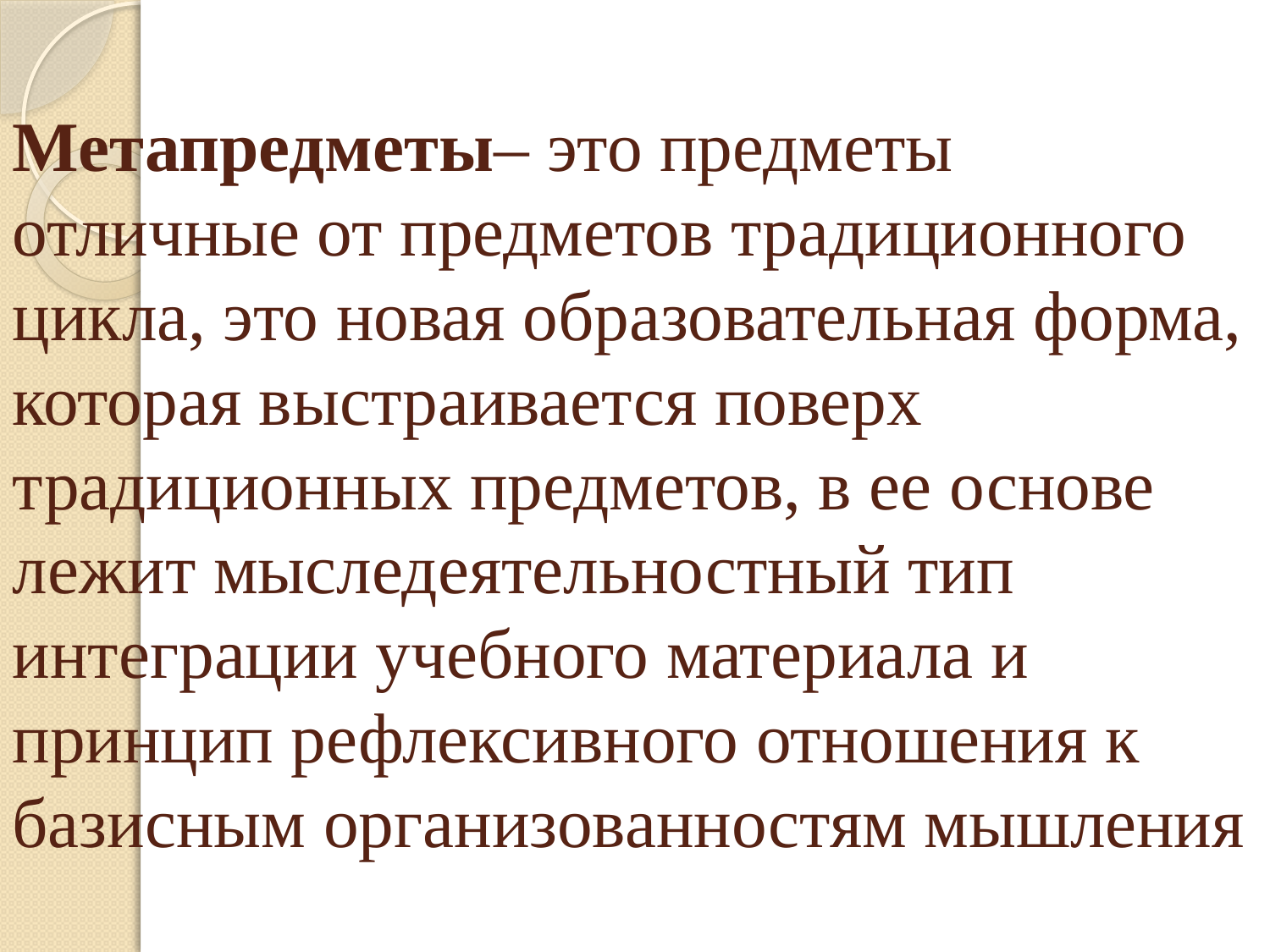

# Метапредметы– это предметы отличные от предметов традиционного цикла, это новая образовательная форма, которая выстраивается поверх традиционных предметов, в ее основе лежит мыследеятельностный тип интеграции учебного материала и принцип рефлексивного отношения к базисным организованностям мышления